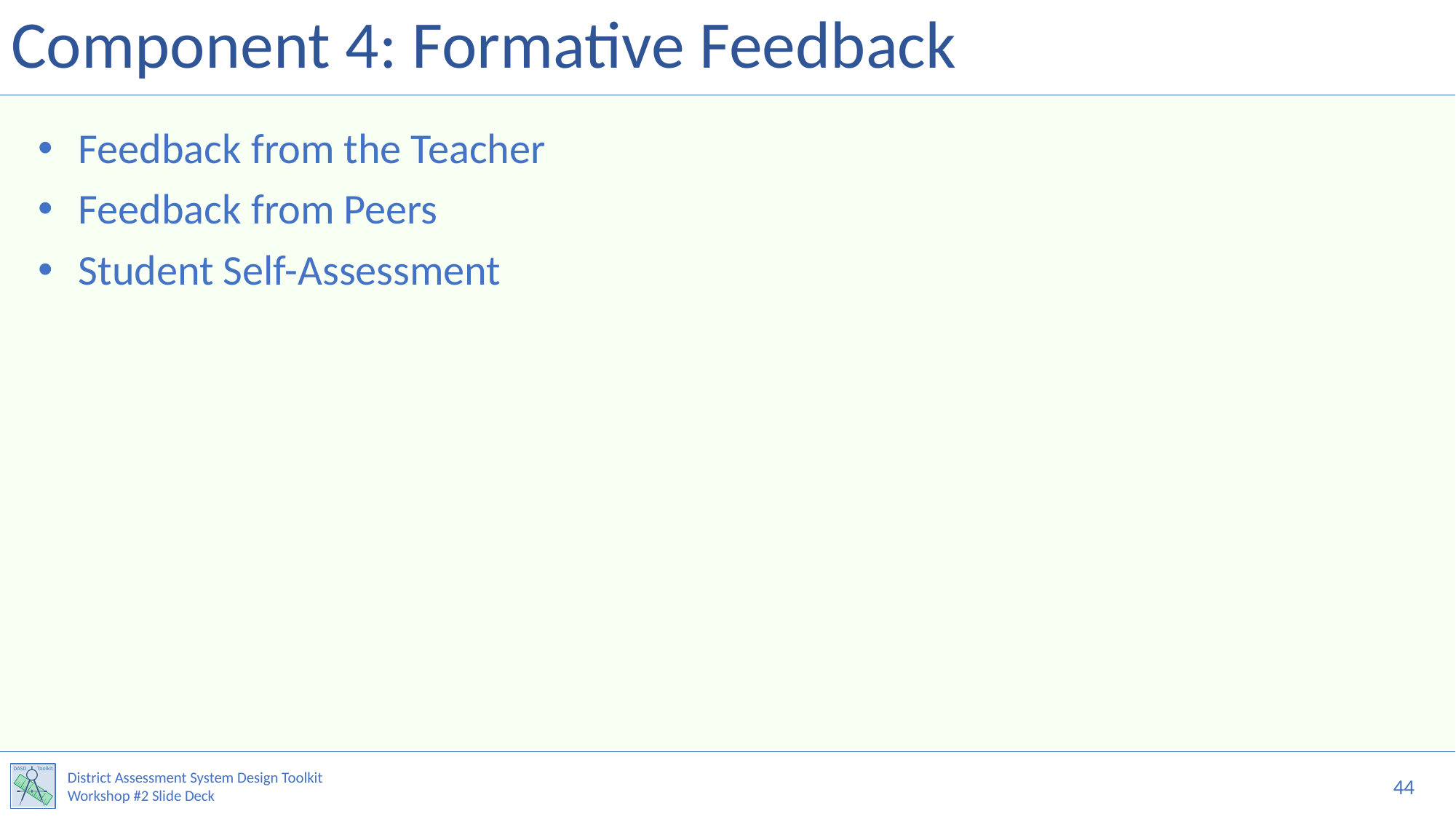

# Component 4: Formative Feedback
Feedback from the Teacher
Feedback from Peers
Student Self-Assessment